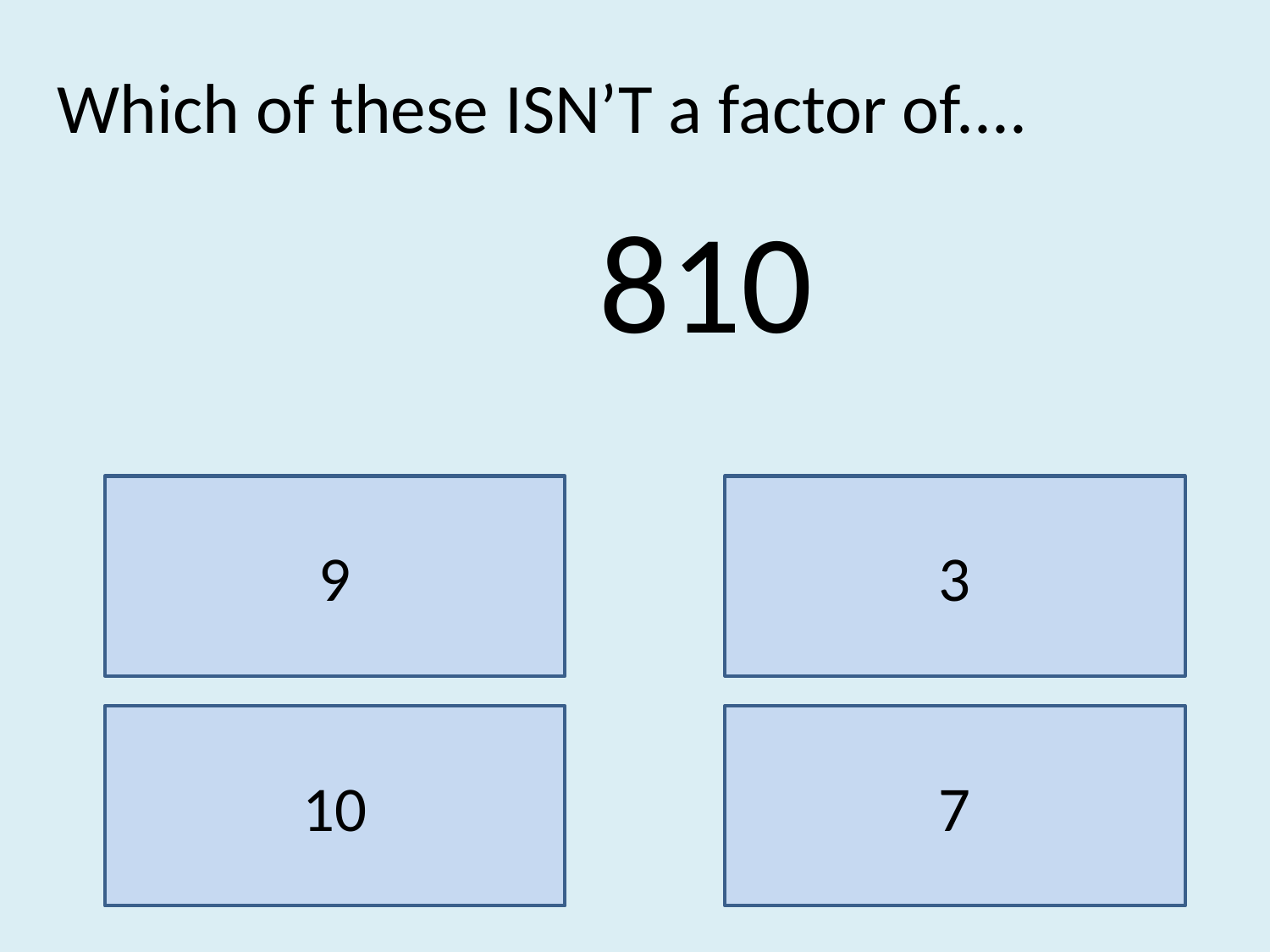

Which of these ISN’T a factor of....
810
9
3
10
7